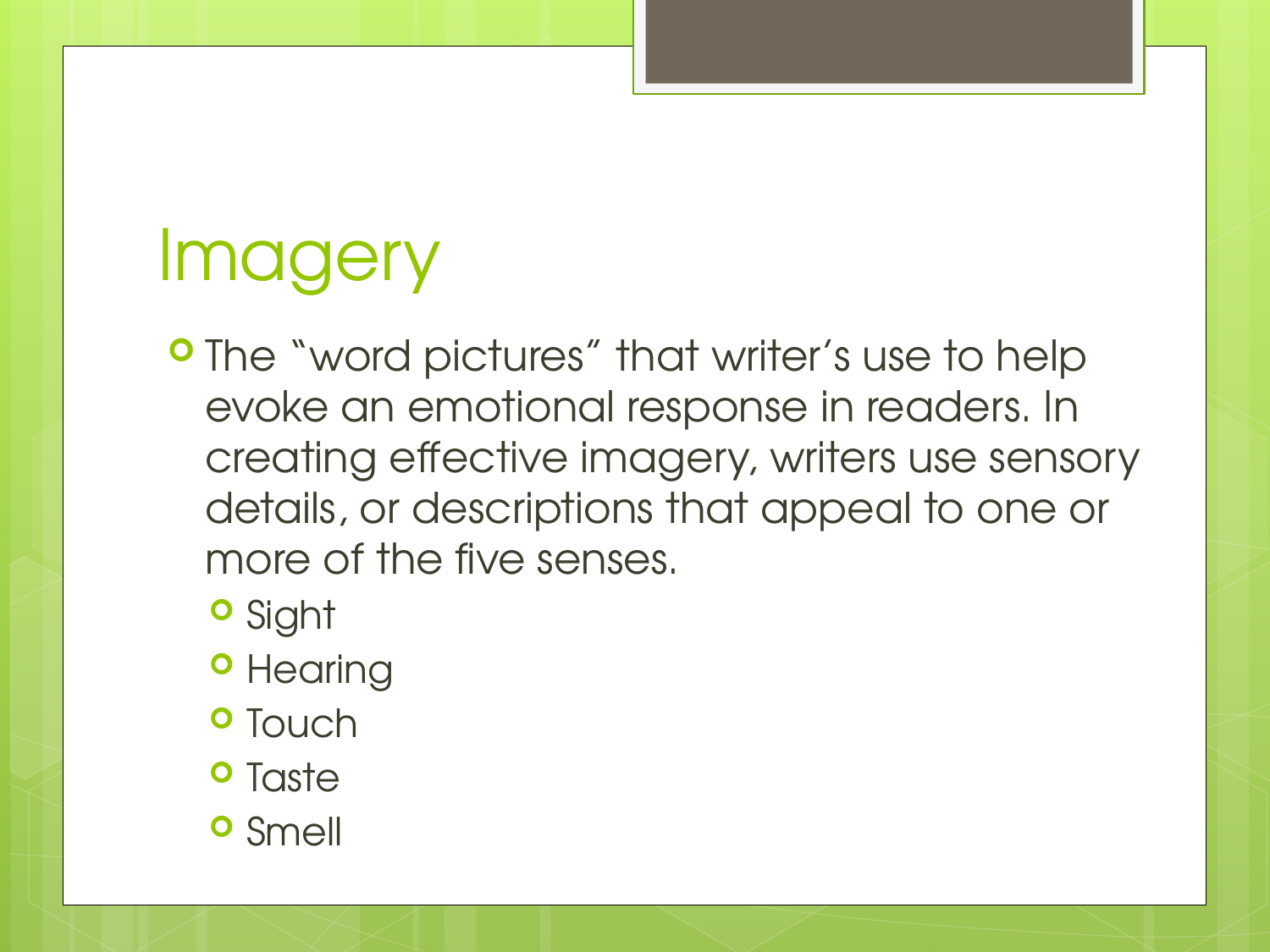

# Imagery
The “word pictures” that writer’s use to help evoke an emotional response in readers. In creating effective imagery, writers use sensory details, or descriptions that appeal to one or more of the five senses.
Sight
Hearing
Touch
Taste
Smell